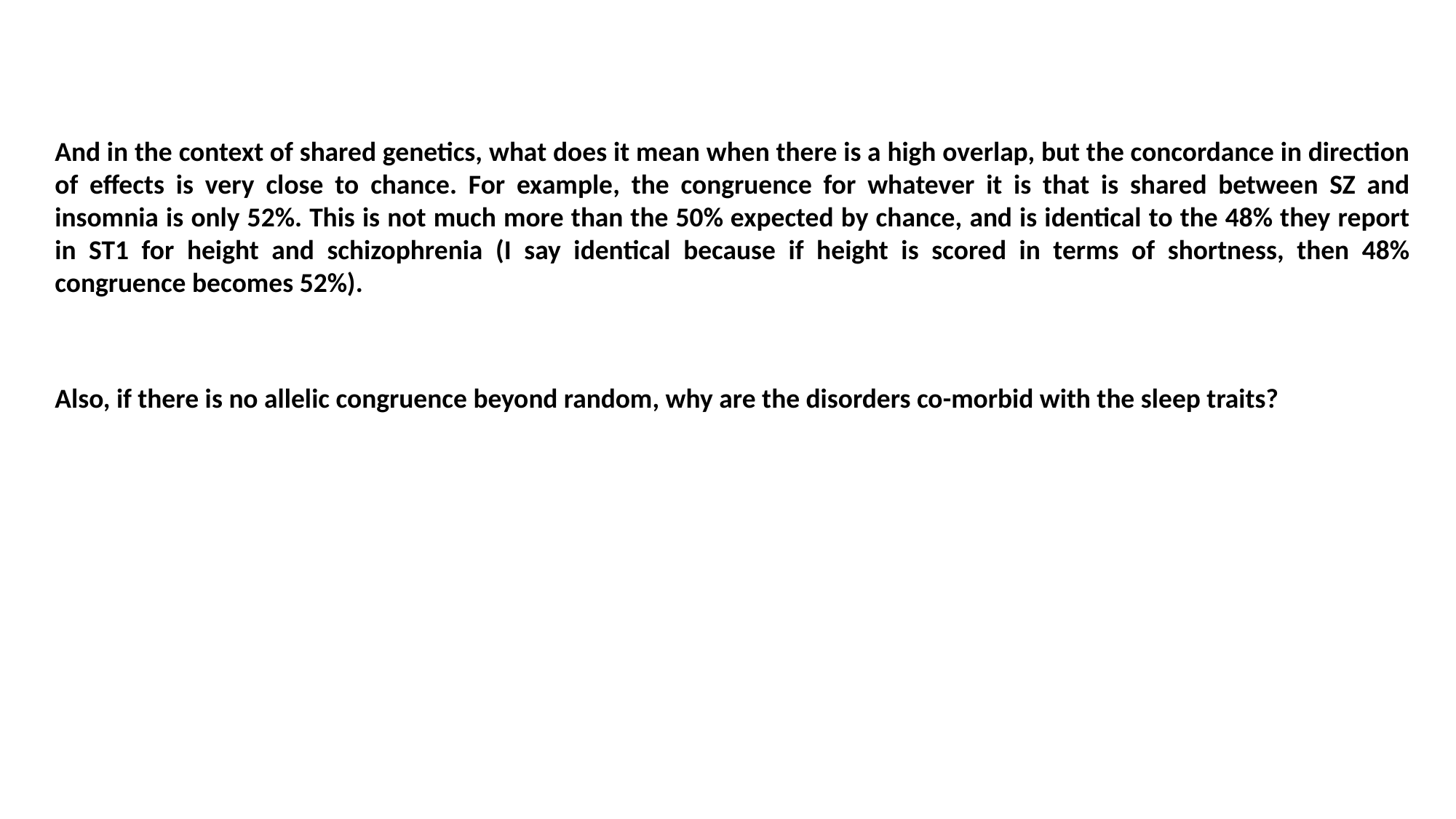

And in the context of shared genetics, what does it mean when there is a high overlap, but the concordance in direction of effects is very close to chance. For example, the congruence for whatever it is that is shared between SZ and insomnia is only 52%. This is not much more than the 50% expected by chance, and is identical to the 48% they report in ST1 for height and schizophrenia (I say identical because if height is scored in terms of shortness, then 48% congruence becomes 52%).

Also, if there is no allelic congruence beyond random, why are the disorders co-morbid with the sleep traits?